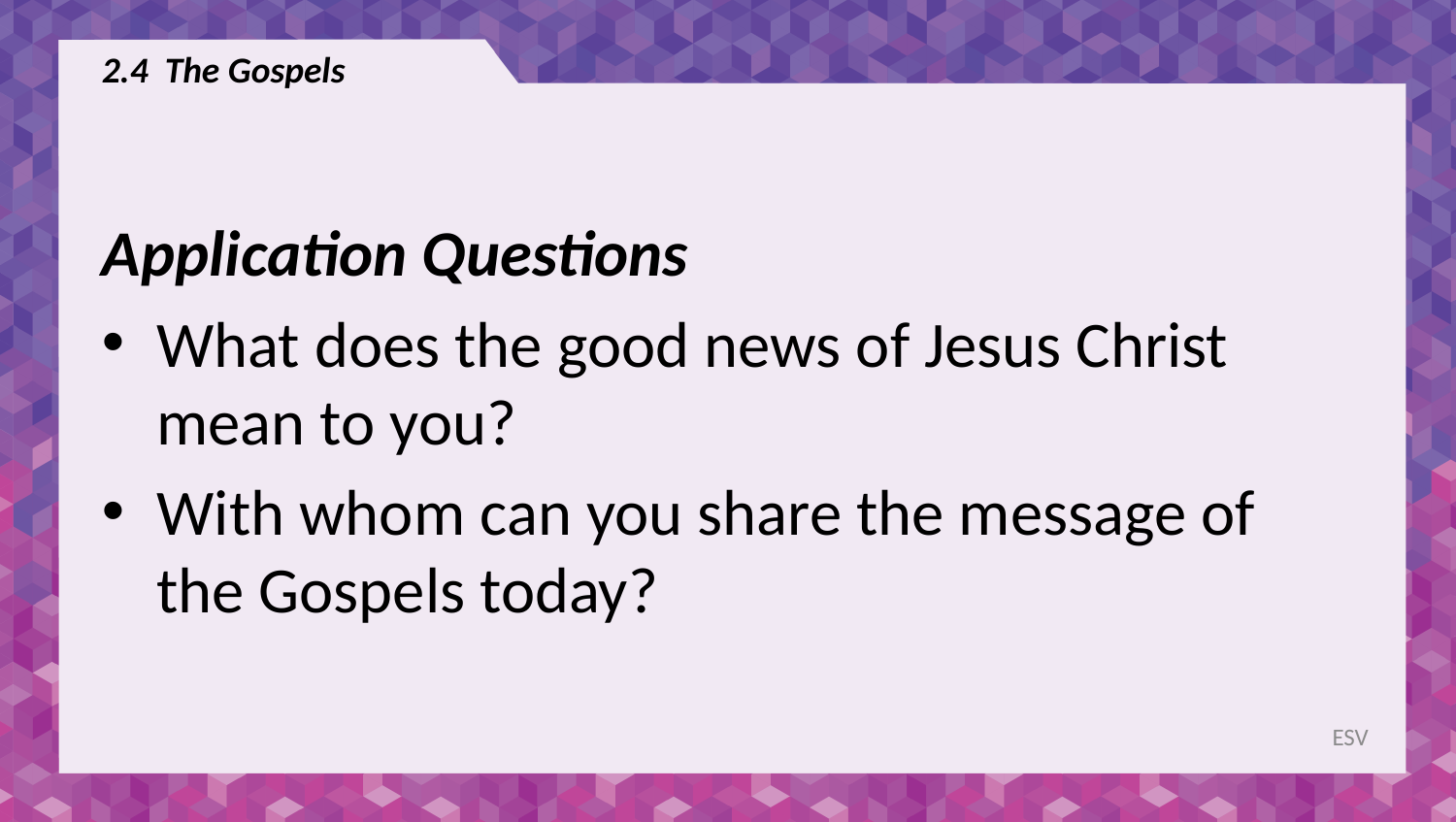

# 2.4  The Gospels
Application Questions
What does the good news of Jesus Christ mean to you?
With whom can you share the message of the Gospels today?
ESV